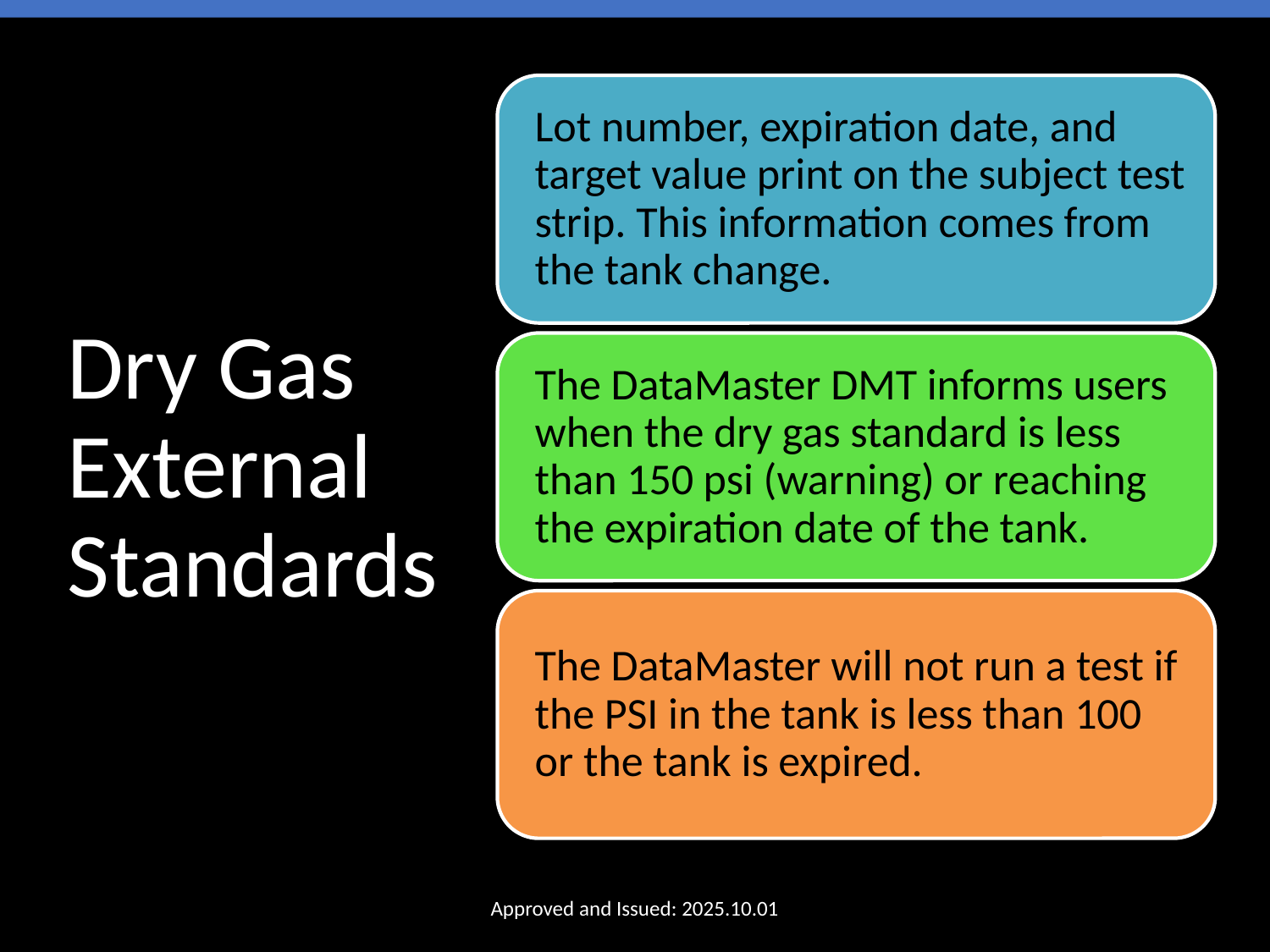

Lot number, expiration date, and target value print on the subject test strip. This information comes from the tank change.
The DataMaster DMT informs users when the dry gas standard is less than 150 psi (warning) or reaching the expiration date of the tank.
The DataMaster will not run a test if the PSI in the tank is less than 100 or the tank is expired.
Dry Gas External Standards
Approved and Issued: 2025.10.01